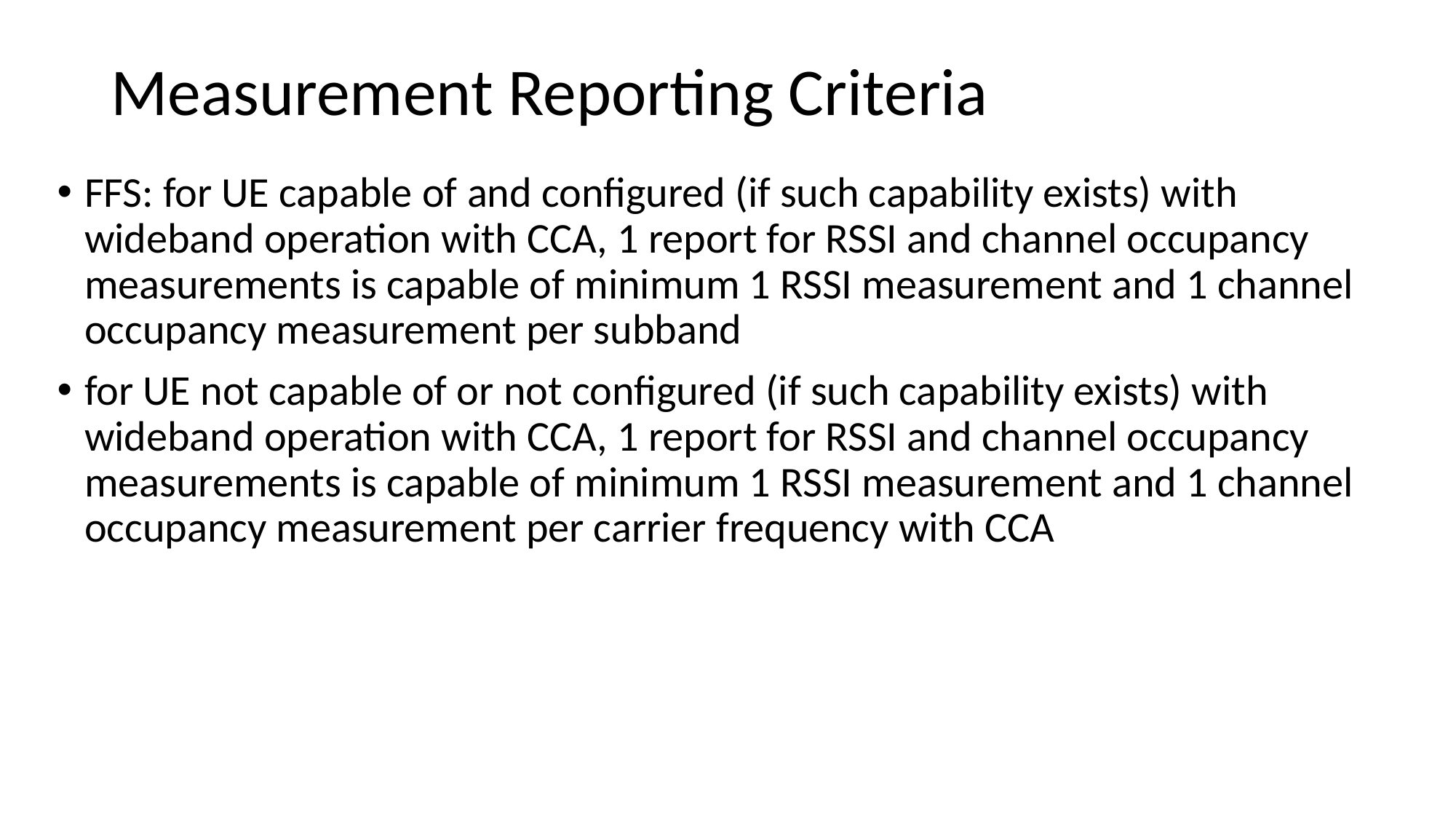

# Measurement Reporting Criteria
FFS: for UE capable of and configured (if such capability exists) with wideband operation with CCA, 1 report for RSSI and channel occupancy measurements is capable of minimum 1 RSSI measurement and 1 channel occupancy measurement per subband
for UE not capable of or not configured (if such capability exists) with wideband operation with CCA, 1 report for RSSI and channel occupancy measurements is capable of minimum 1 RSSI measurement and 1 channel occupancy measurement per carrier frequency with CCA